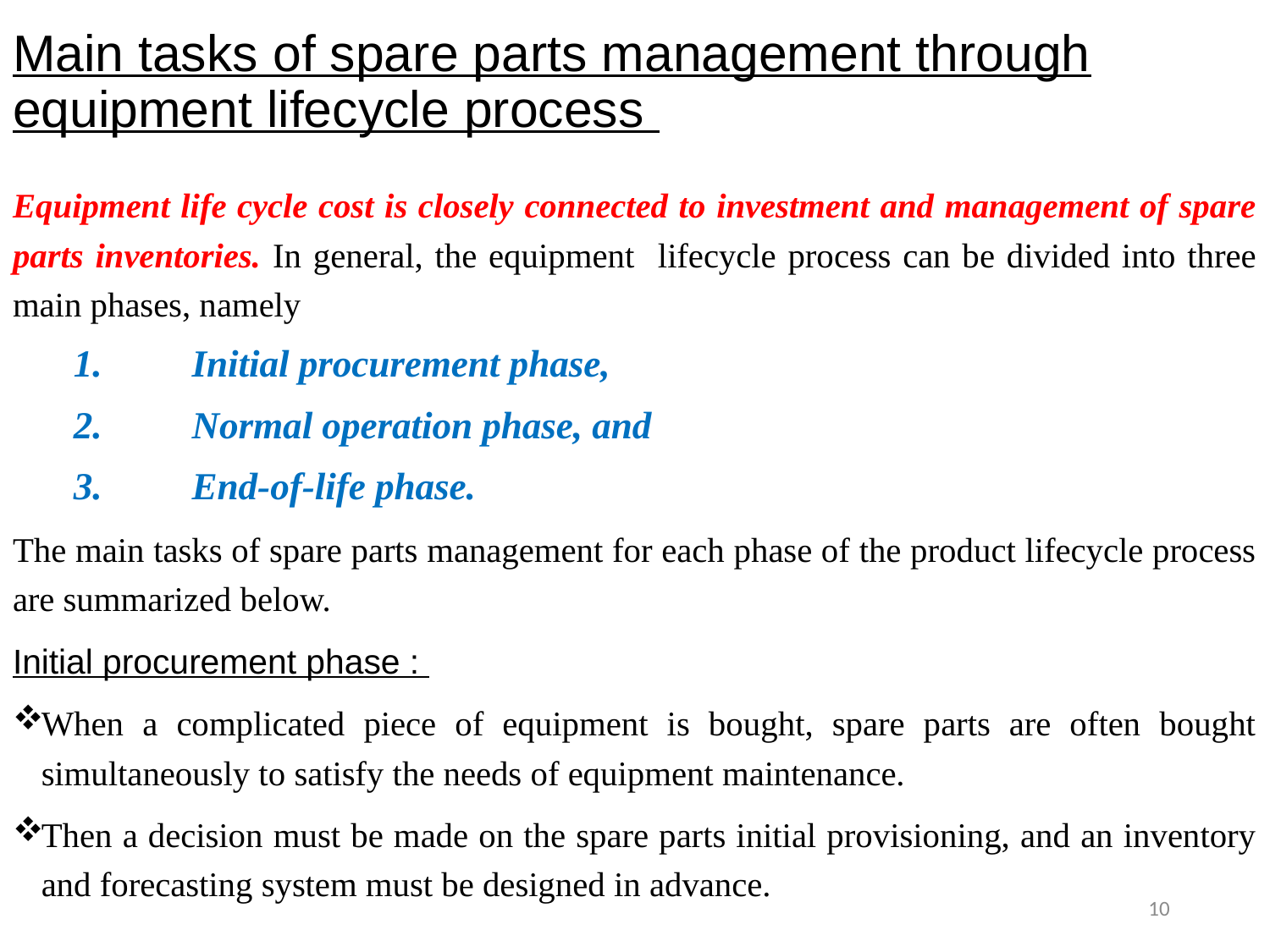

# Main tasks of spare parts management through equipment lifecycle process
Equipment life cycle cost is closely connected to investment and management of spare parts inventories. In general, the equipment  lifecycle process can be divided into three main phases, namely
Initial procurement phase,
Normal operation phase, and
End-of-life phase.
The main tasks of spare parts management for each phase of the product lifecycle process are summarized below.
Initial procurement phase :
When a complicated piece of equipment is bought, spare parts are often bought simultaneously to satisfy the needs of equipment maintenance.
Then a decision must be made on the spare parts initial provisioning, and an inventory and forecasting system must be designed in advance.
10